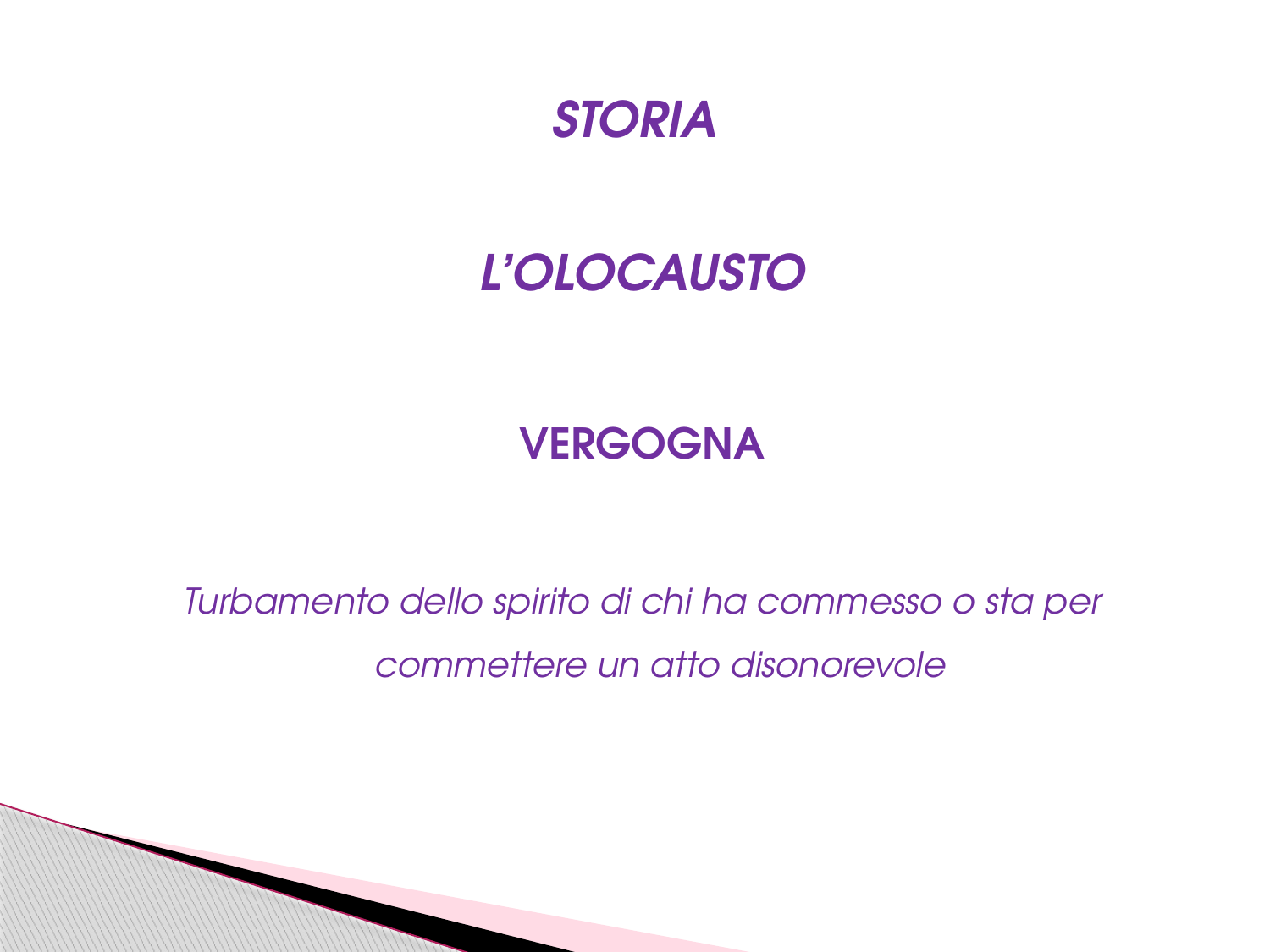

# STORIA
L’OLOCAUSTO

VERGOGNA

Turbamento dello spirito di chi ha commesso o sta per commettere un atto disonorevole